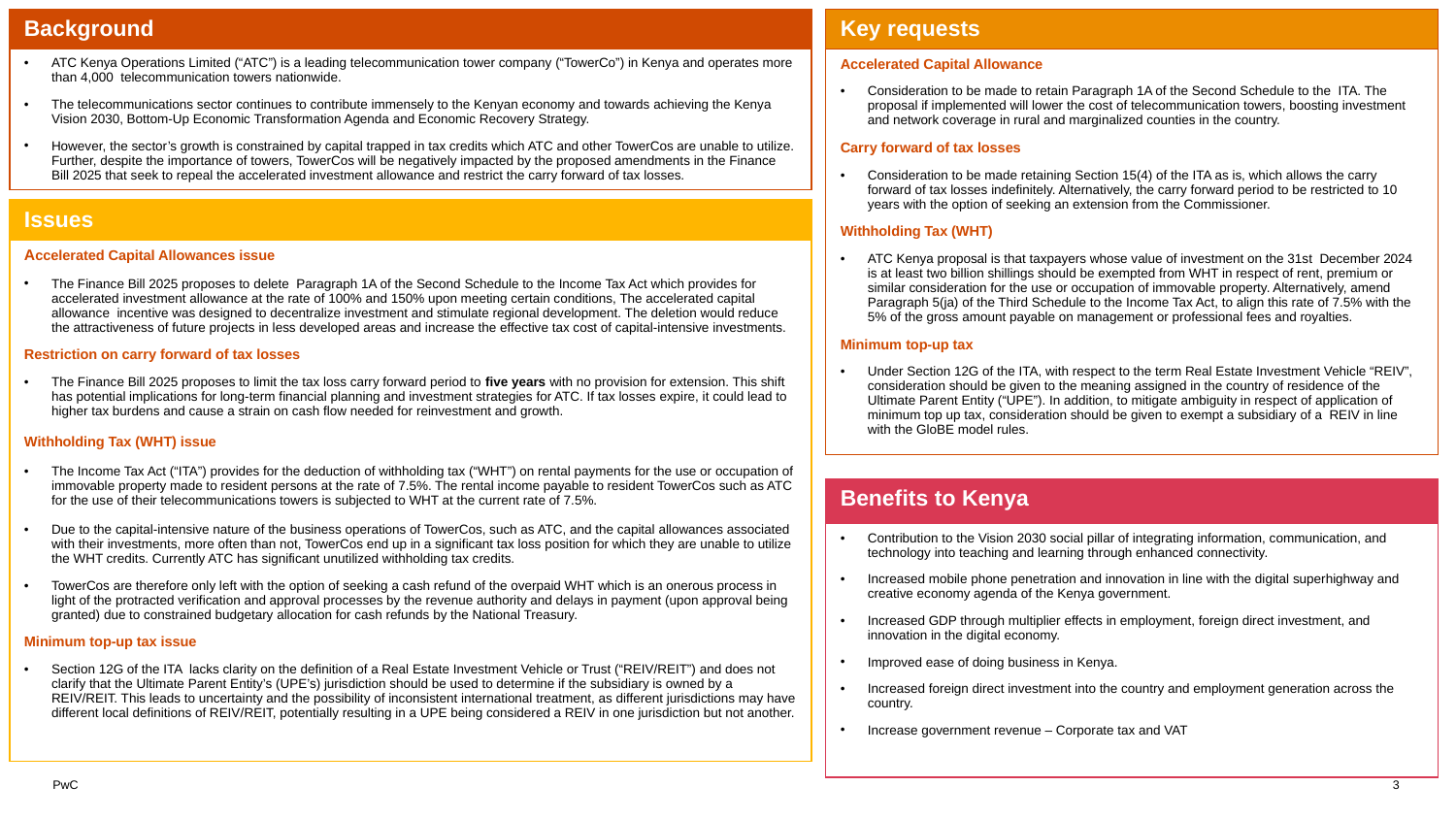

| Background |
| --- |
| ATC Kenya Operations Limited (“ATC”) is a leading telecommunication tower company (“TowerCo”) in Kenya and operates more than 4,000 telecommunication towers nationwide. The telecommunications sector continues to contribute immensely to the Kenyan economy and towards achieving the Kenya Vision 2030, Bottom-Up Economic Transformation Agenda and Economic Recovery Strategy. However, the sector’s growth is constrained by capital trapped in tax credits which ATC and other TowerCos are unable to utilize. Further, despite the importance of towers, TowerCos will be negatively impacted by the proposed amendments in the Finance Bill 2025 that seek to repeal the accelerated investment allowance and restrict the carry forward of tax losses. |
| Key requests |
| --- |
| Accelerated Capital Allowance Consideration to be made to retain Paragraph 1A of the Second Schedule to the  ITA. The proposal if implemented will lower the cost of telecommunication towers, boosting investment and network coverage in rural and marginalized counties in the country. Carry forward of tax losses Consideration to be made retaining Section 15(4) of the ITA as is, which allows the carry forward of tax losses indefinitely. Alternatively, the carry forward period to be restricted to 10 years with the option of seeking an extension from the Commissioner. Withholding Tax (WHT) ATC Kenya proposal is that taxpayers whose value of investment on the 31st December 2024 is at least two billion shillings should be exempted from WHT in respect of rent, premium or similar consideration for the use or occupation of immovable property. Alternatively, amend Paragraph 5(ja) of the Third Schedule to the Income Tax Act, to align this rate of 7.5% with the 5% of the gross amount payable on management or professional fees and royalties. Minimum top-up tax Under Section 12G of the ITA, with respect to the term Real Estate Investment Vehicle “REIV”, consideration should be given to the meaning assigned in the country of residence of the Ultimate Parent Entity (“UPE”). In addition, to mitigate ambiguity in respect of application of minimum top up tax, consideration should be given to exempt a subsidiary of a REIV in line with the GloBE model rules. |
| Issues |
| --- |
| Accelerated Capital Allowances issue The Finance Bill 2025 proposes to delete Paragraph 1A of the Second Schedule to the Income Tax Act which provides for accelerated investment allowance at the rate of 100% and 150% upon meeting certain conditions, The accelerated capital allowance incentive was designed to decentralize investment and stimulate regional development. The deletion would reduce the attractiveness of future projects in less developed areas and increase the effective tax cost of capital-intensive investments.  Restriction on carry forward of tax losses The Finance Bill 2025 proposes to limit the tax loss carry forward period to five years with no provision for extension. This shift has potential implications for long-term financial planning and investment strategies for ATC. If tax losses expire, it could lead to higher tax burdens and cause a strain on cash flow needed for reinvestment and growth. Withholding Tax (WHT) issue The Income Tax Act (“ITA”) provides for the deduction of withholding tax (“WHT”) on rental payments for the use or occupation of immovable property made to resident persons at the rate of 7.5%. The rental income payable to resident TowerCos such as ATC for the use of their telecommunications towers is subjected to WHT at the current rate of 7.5%. Due to the capital-intensive nature of the business operations of TowerCos, such as ATC, and the capital allowances associated with their investments, more often than not, TowerCos end up in a significant tax loss position for which they are unable to utilize the WHT credits. Currently ATC has significant unutilized withholding tax credits.  TowerCos are therefore only left with the option of seeking a cash refund of the overpaid WHT which is an onerous process in light of the protracted verification and approval processes by the revenue authority and delays in payment (upon approval being granted) due to constrained budgetary allocation for cash refunds by the National Treasury. Minimum top-up tax issue Section 12G of the ITA lacks clarity on the definition of a Real Estate Investment Vehicle or Trust (“REIV/REIT”) and does not clarify that the Ultimate Parent Entity’s (UPE’s) jurisdiction should be used to determine if the subsidiary is owned by a REIV/REIT. This leads to uncertainty and the possibility of inconsistent international treatment, as different jurisdictions may have different local definitions of REIV/REIT, potentially resulting in a UPE being considered a REIV in one jurisdiction but not another. |
| Benefits to Kenya |
| --- |
| Contribution to the Vision 2030 social pillar of integrating information, communication, and technology into teaching and learning through enhanced connectivity. Increased mobile phone penetration and innovation in line with the digital superhighway and creative economy agenda of the Kenya government. Increased GDP through multiplier effects in employment, foreign direct investment, and innovation in the digital economy. Improved ease of doing business in Kenya.  Increased foreign direct investment into the country and employment generation across the country. Increase government revenue – Corporate tax and VAT |